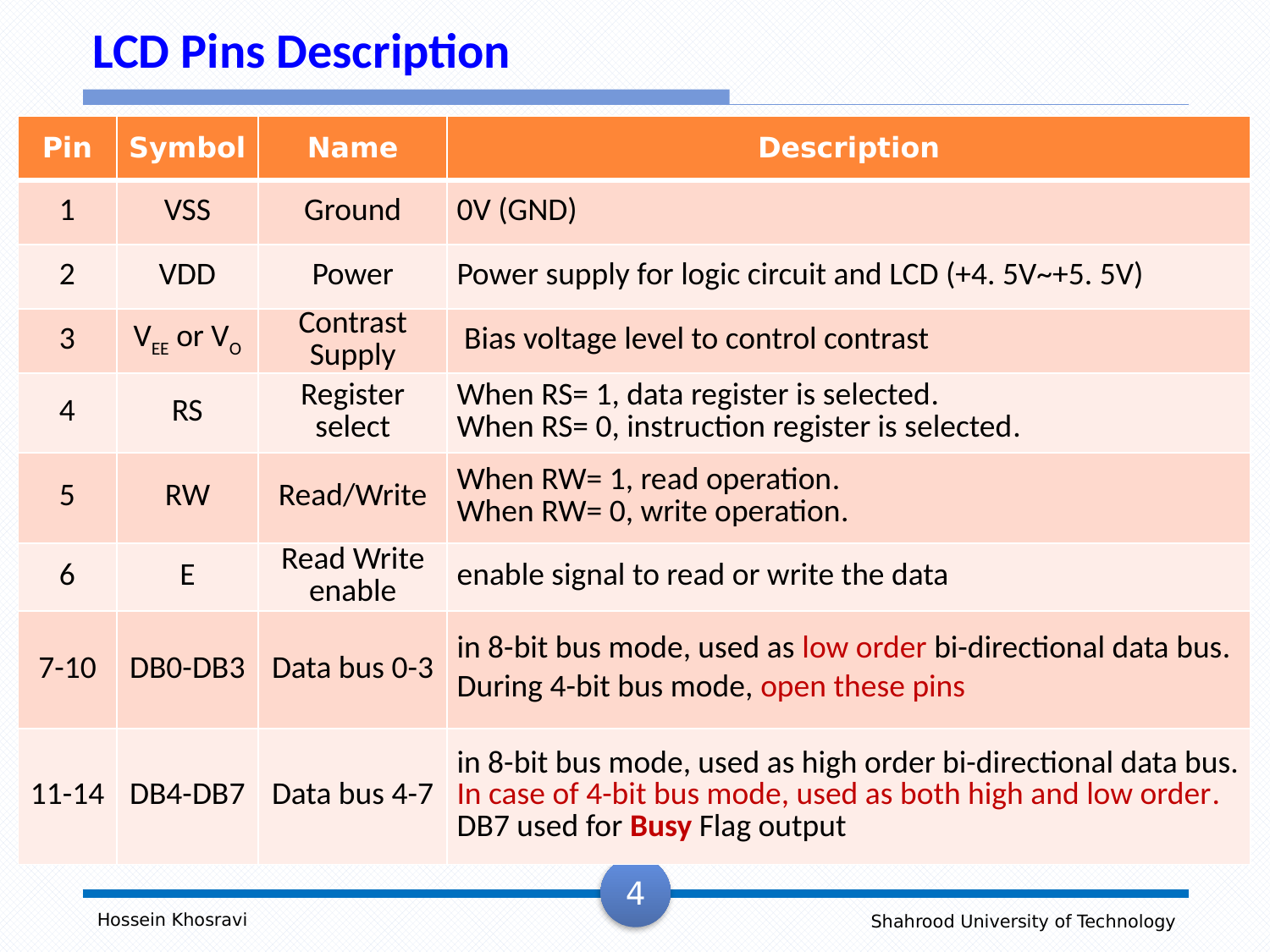

# LCD Pins Description
| Pin | Symbol | Name | Description |
| --- | --- | --- | --- |
| 1 | VSS | Ground | 0V (GND) |
| 2 | VDD | Power | Power supply for logic circuit and LCD (+4. 5V~+5. 5V) |
| 3 | VEE or VO | Contrast Supply | Bias voltage level to control contrast |
| 4 | RS | Register select | When RS= 1, data register is selected. When RS= 0, instruction register is selected. |
| 5 | RW | Read/Write | When RW= 1, read operation. When RW= 0, write operation. |
| 6 | E | Read Write enable | enable signal to read or write the data |
| 7-10 | DB0-DB3 | Data bus 0-3 | in 8-bit bus mode, used as low order bi-directional data bus. During 4-bit bus mode, open these pins |
| 11-14 | DB4-DB7 | Data bus 4-7 | in 8-bit bus mode, used as high order bi-directional data bus. In case of 4-bit bus mode, used as both high and low order. DB7 used for Busy Flag output |
Hossein Khosravi
Shahrood University of Technology